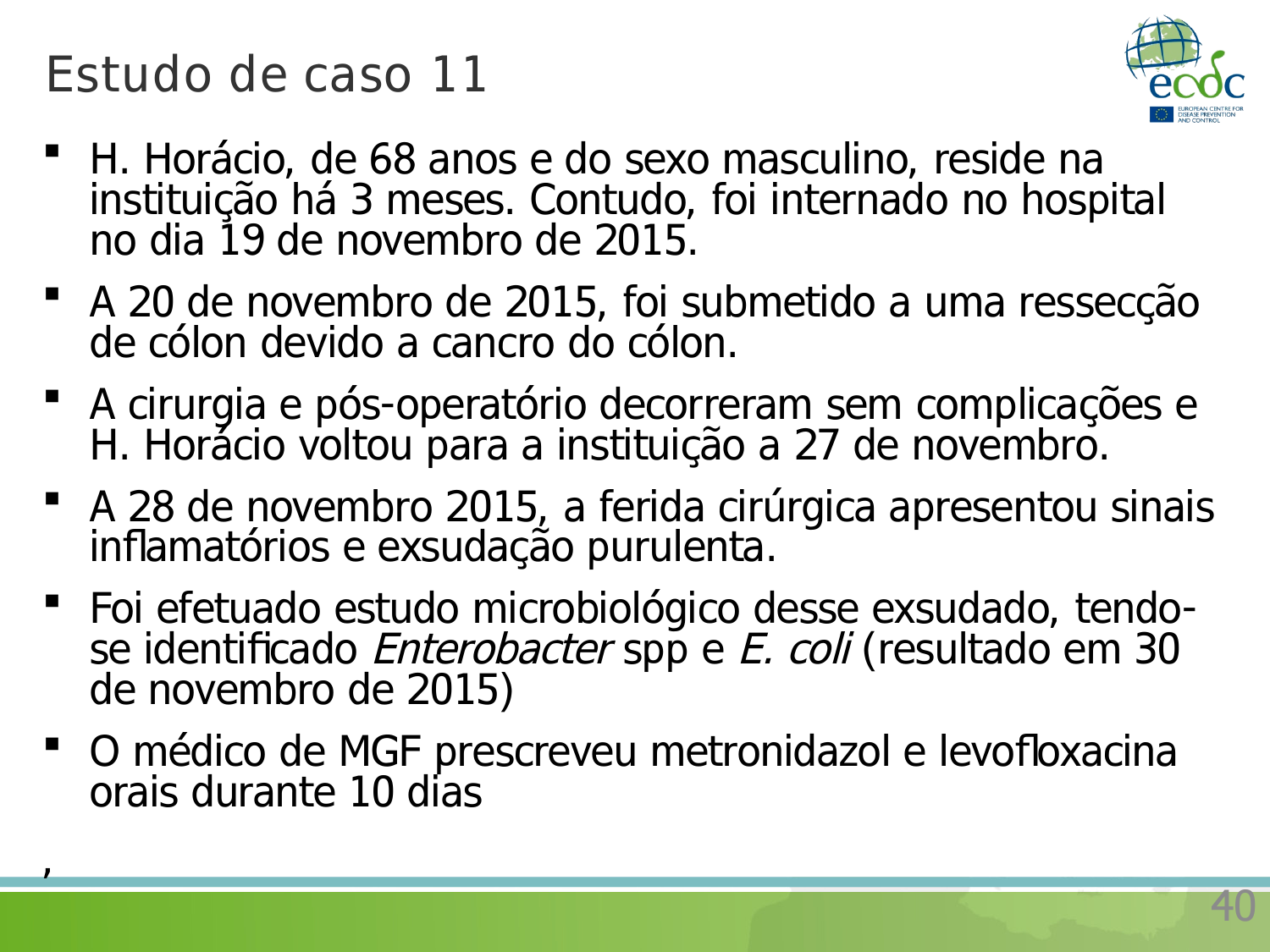

# Estudo de caso 11
H. Horácio, de 68 anos e do sexo masculino, reside na instituição há 3 meses. Contudo, foi internado no hospital no dia 19 de novembro de 2015.
A 20 de novembro de 2015, foi submetido a uma ressecção de cólon devido a cancro do cólon.
A cirurgia e pós-operatório decorreram sem complicações e H. Horácio voltou para a instituição a 27 de novembro.
A 28 de novembro 2015, a ferida cirúrgica apresentou sinais inflamatórios e exsudação purulenta.
Foi efetuado estudo microbiológico desse exsudado, tendo-se identificado Enterobacter spp e E. coli (resultado em 30 de novembro de 2015)
O médico de MGF prescreveu metronidazol e levofloxacina orais durante 10 dias
,
40